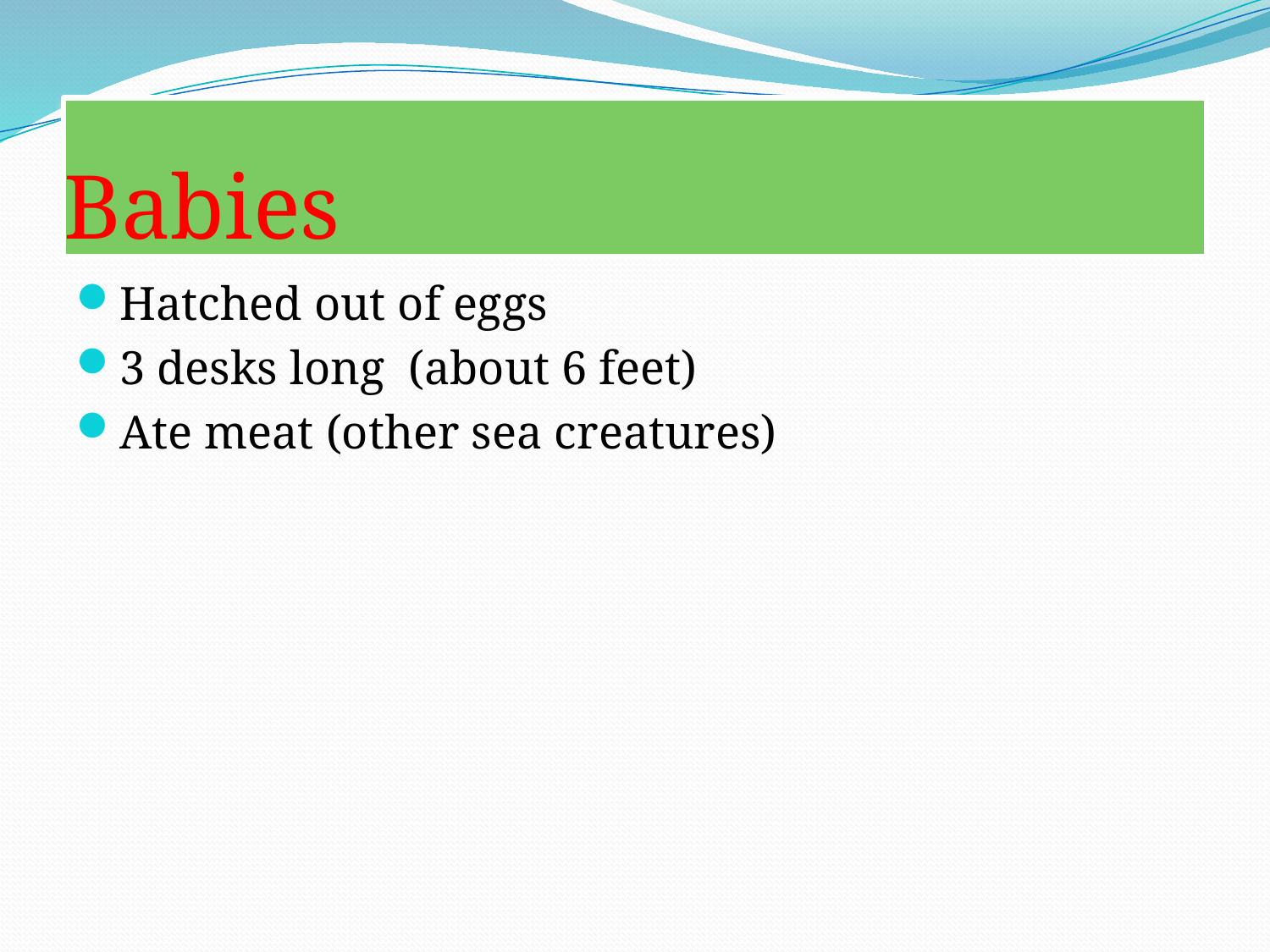

# Babies
Hatched out of eggs
3 desks long  (about 6 feet)
Ate meat (other sea creatures)